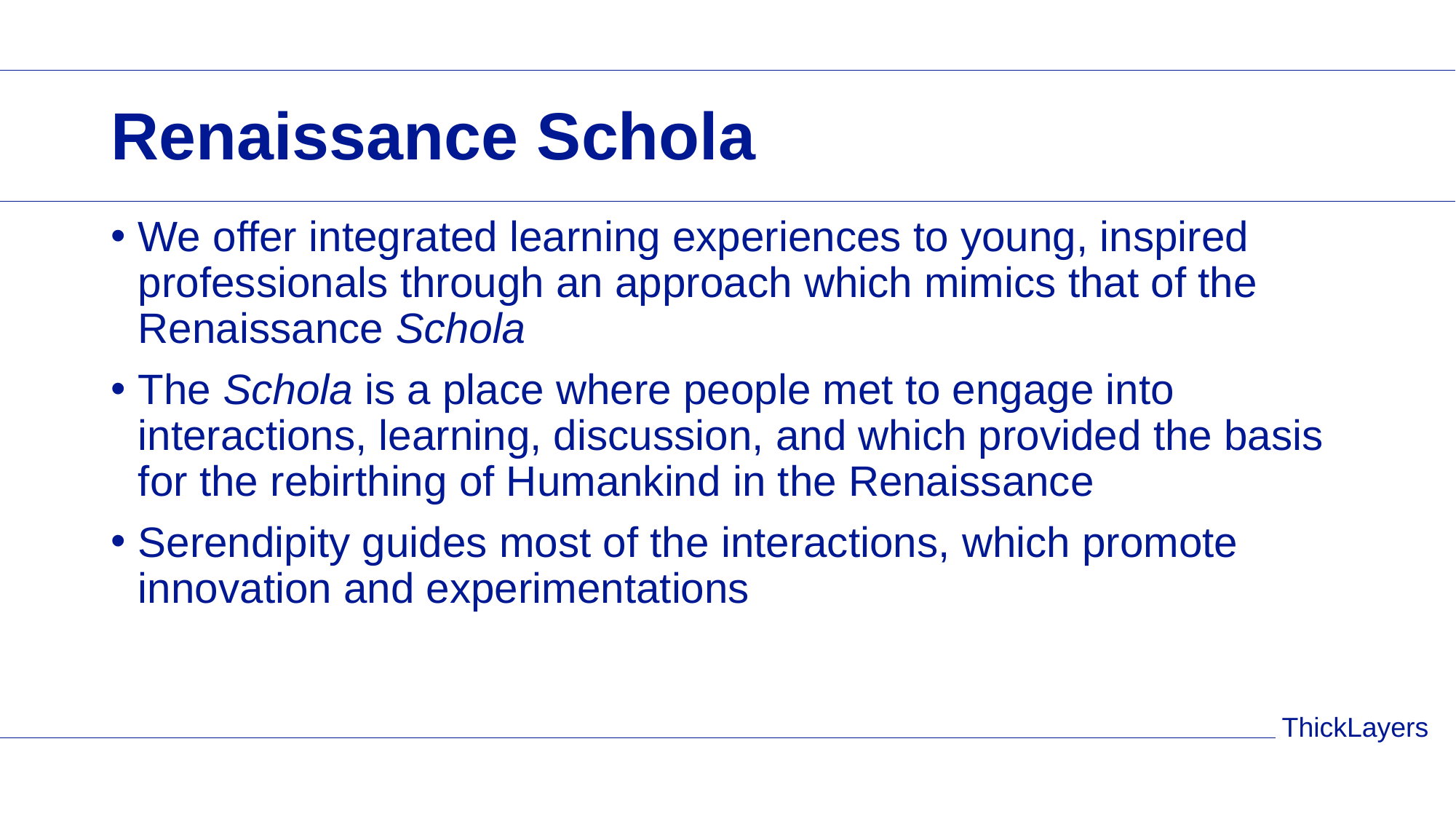

# Renaissance Schola
We offer integrated learning experiences to young, inspired professionals through an approach which mimics that of the Renaissance Schola
The Schola is a place where people met to engage into interactions, learning, discussion, and which provided the basis for the rebirthing of Humankind in the Renaissance
Serendipity guides most of the interactions, which promote innovation and experimentations